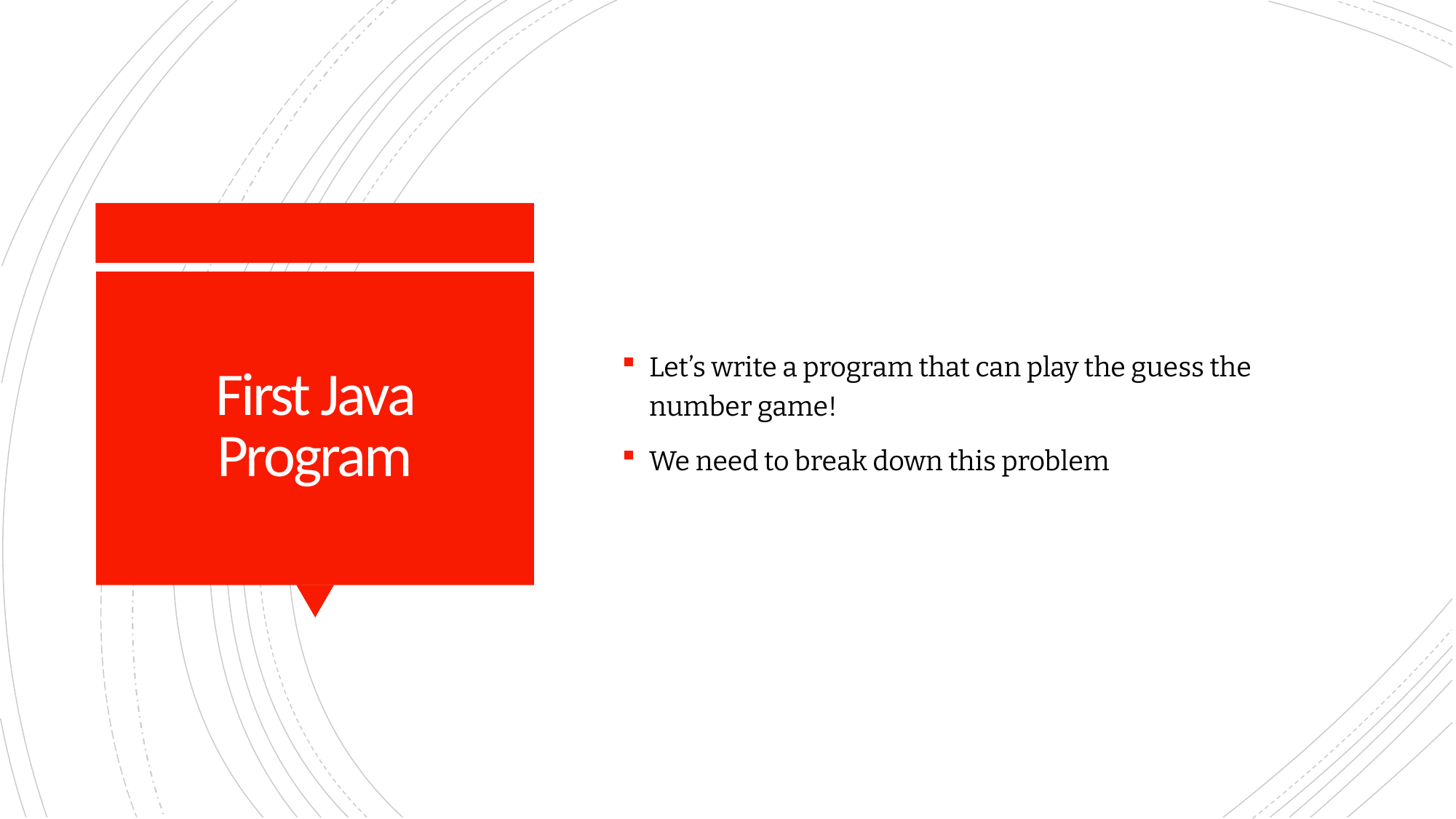

Let’s write a program that can play the guess the number game!
We need to break down this problem
# First Java Program